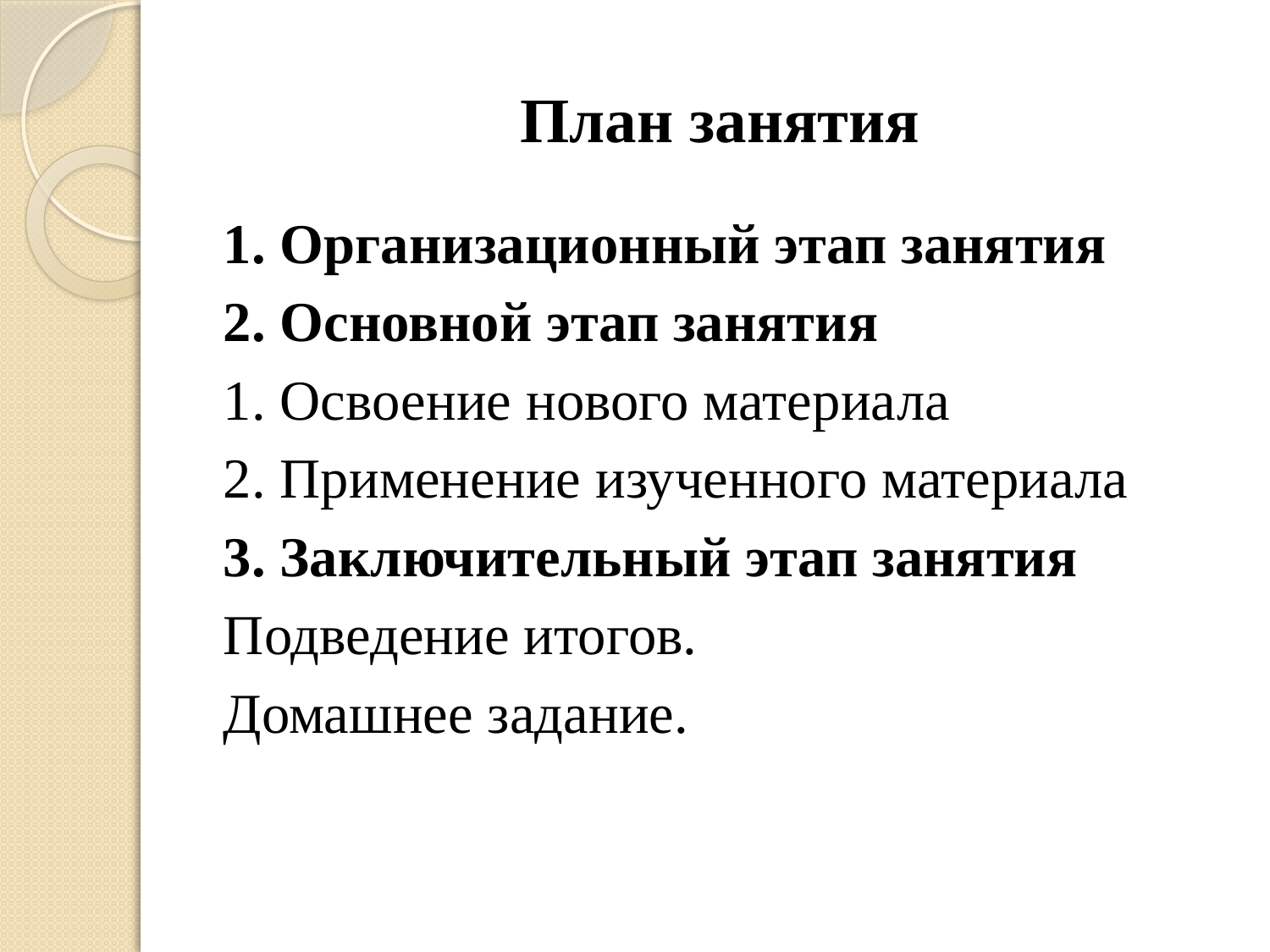

# План занятия
1. Организационный этап занятия
2. Основной этап занятия
1. Освоение нового материала
2. Применение изученного материала
3. Заключительный этап занятия
Подведение итогов.
Домашнее задание.